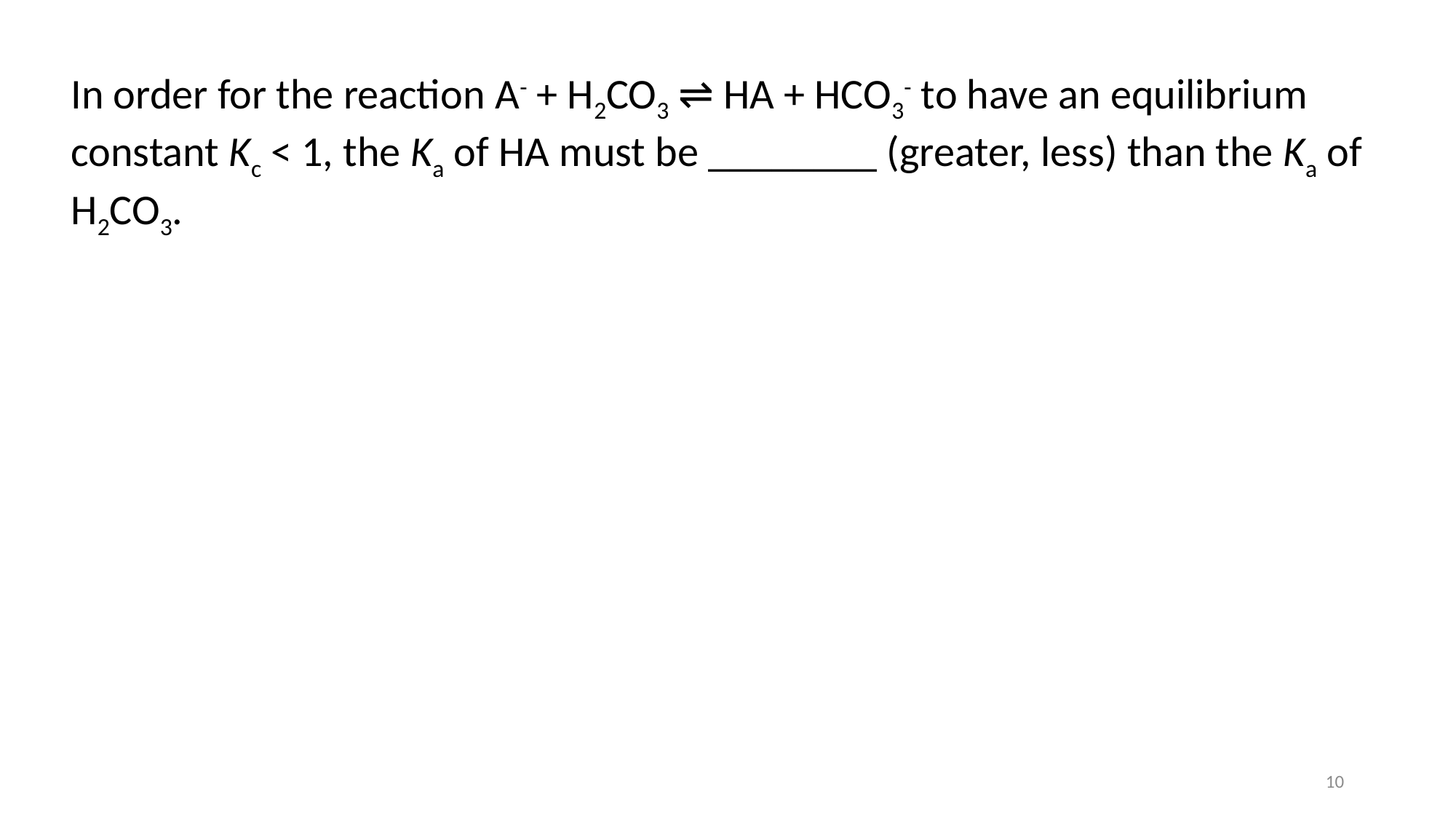

In order for the reaction A- + H2CO3 ⇌ HA + HCO3- to have an equilibrium constant Kc < 1, the Ka of HA must be ________ (greater, less) than the Ka of H2CO3.
10